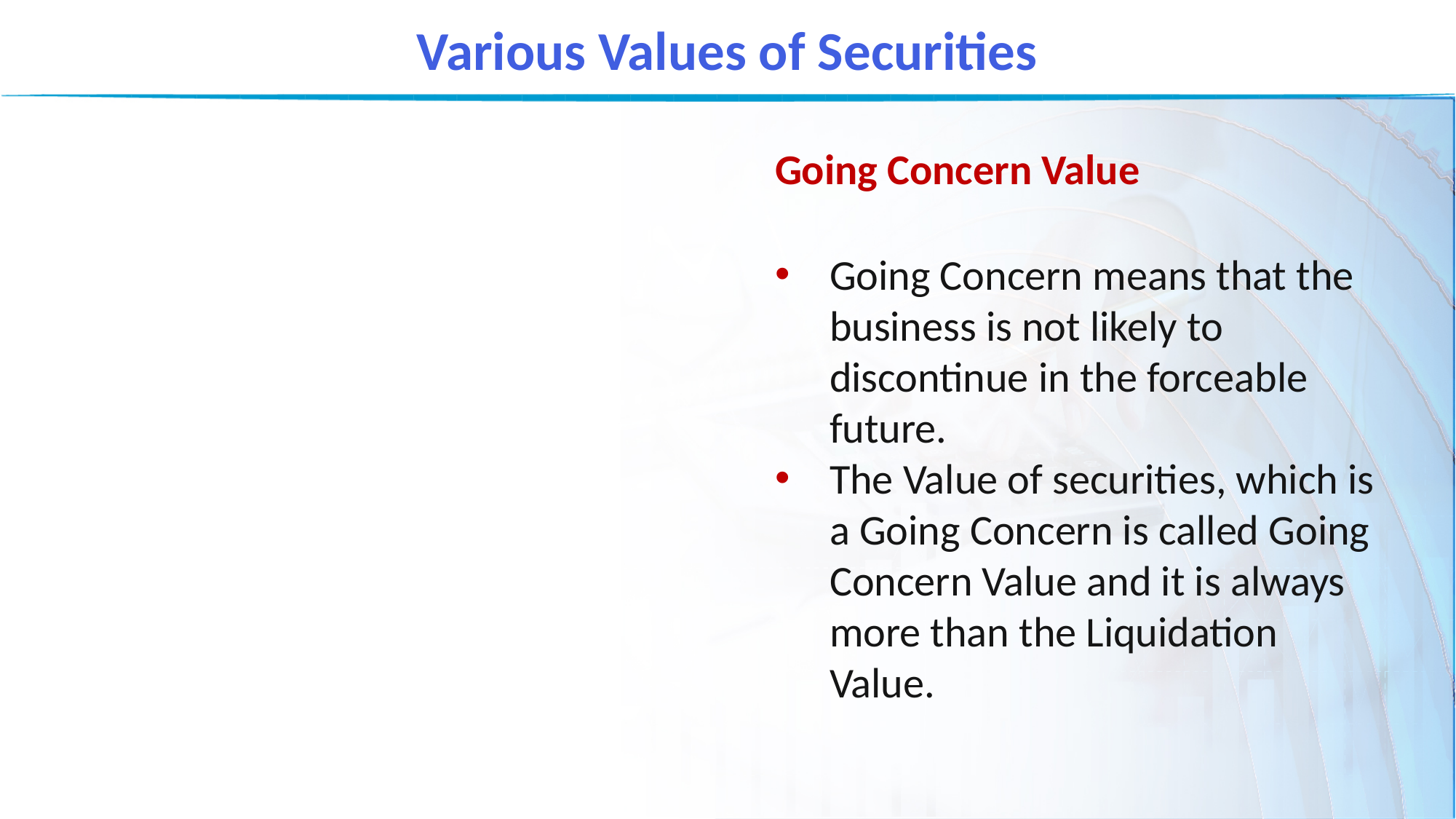

Various Values of Securities
Going Concern Value

Going Concern means that the business is not likely to discontinue in the forceable future.
The Value of securities, which is a Going Concern is called Going Concern Value and it is always more than the Liquidation Value.